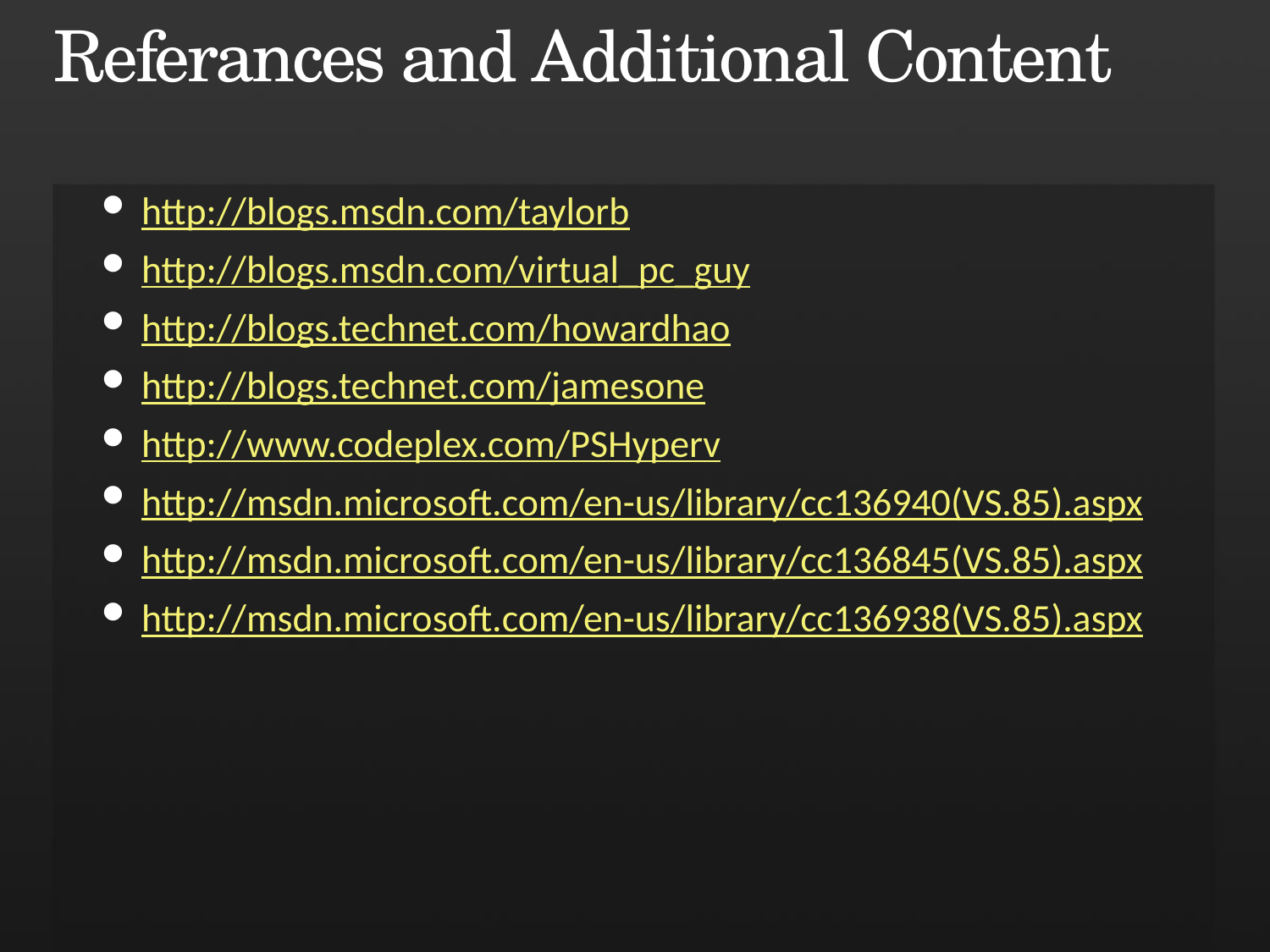

# Referances and Additional Content
http://blogs.msdn.com/taylorb
http://blogs.msdn.com/virtual_pc_guy
http://blogs.technet.com/howardhao
http://blogs.technet.com/jamesone
http://www.codeplex.com/PSHyperv
http://msdn.microsoft.com/en-us/library/cc136940(VS.85).aspx
http://msdn.microsoft.com/en-us/library/cc136845(VS.85).aspx
http://msdn.microsoft.com/en-us/library/cc136938(VS.85).aspx